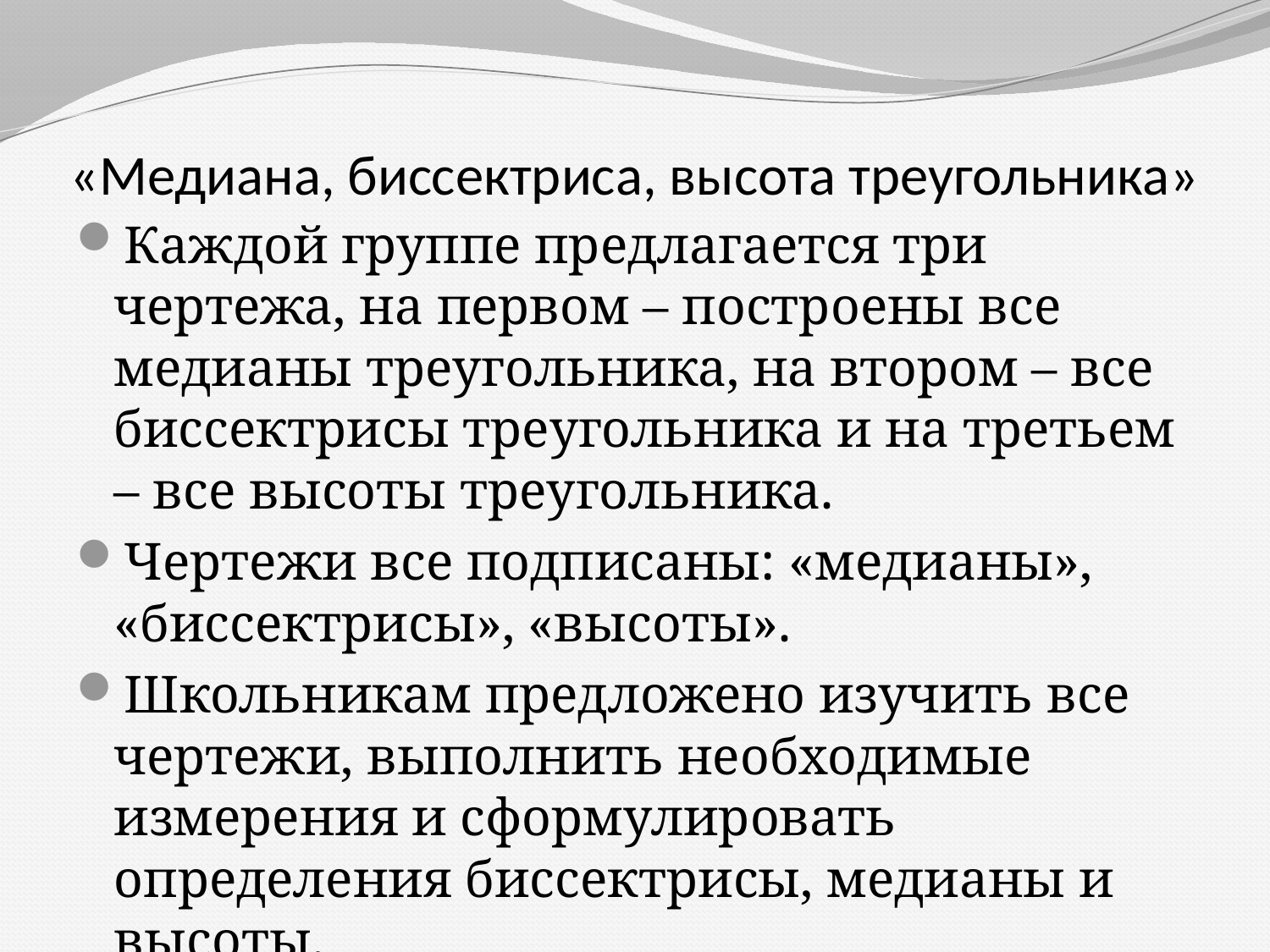

# «Медиана, биссектриса, высота треугольника»
Каждой группе предлагается три чертежа, на первом – построены все медианы треугольника, на втором – все биссектрисы треугольника и на третьем – все высоты треугольника.
Чертежи все подписаны: «медианы», «биссектрисы», «высоты».
Школьникам предложено изучить все чертежи, выполнить необходимые измерения и сформулировать определения биссектрисы, медианы и высоты.